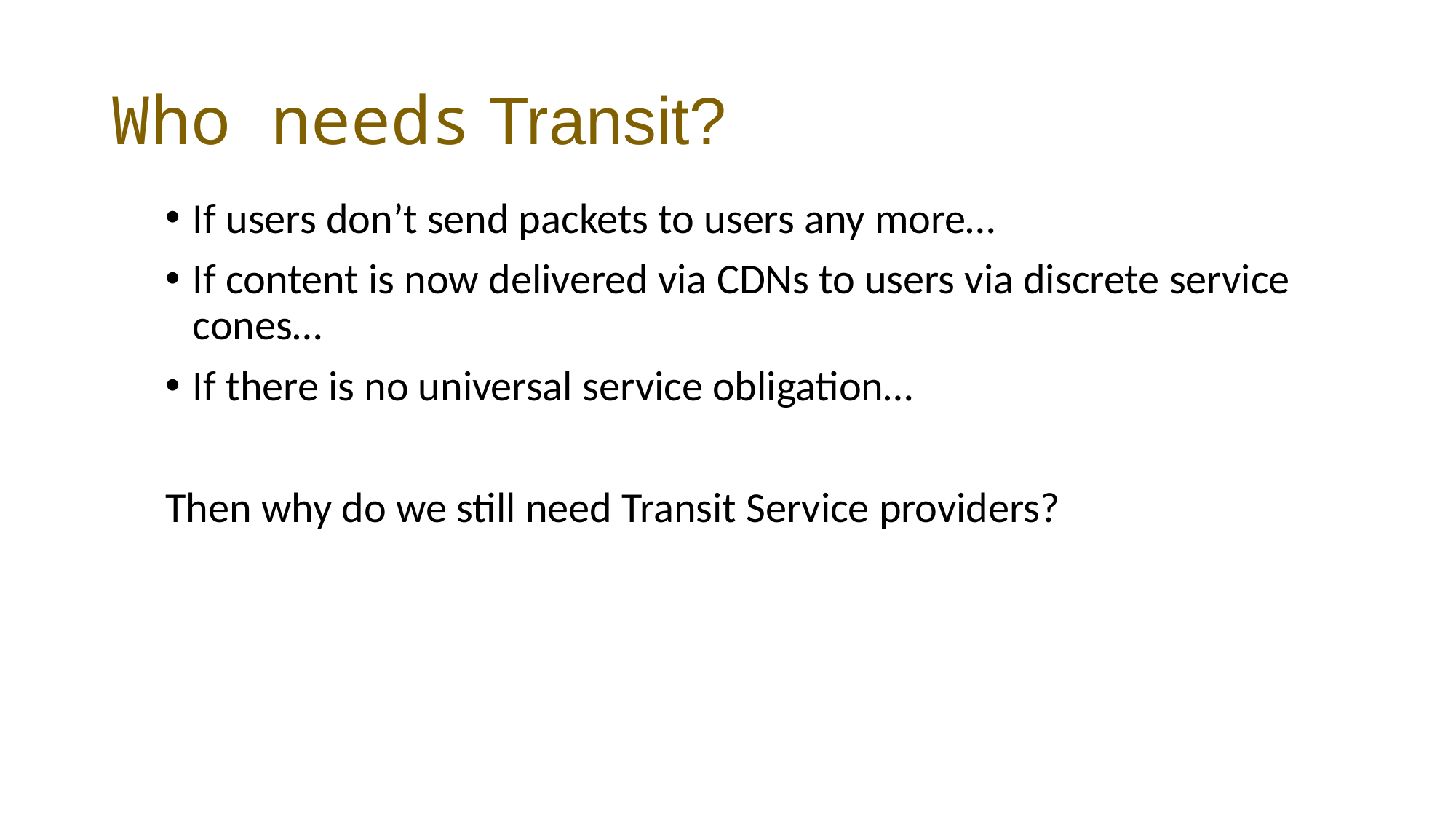

# Who needs Transit?
If users don’t send packets to users any more…
If content is now delivered via CDNs to users via discrete service cones…
If there is no universal service obligation…

Then why do we still need Transit Service providers?